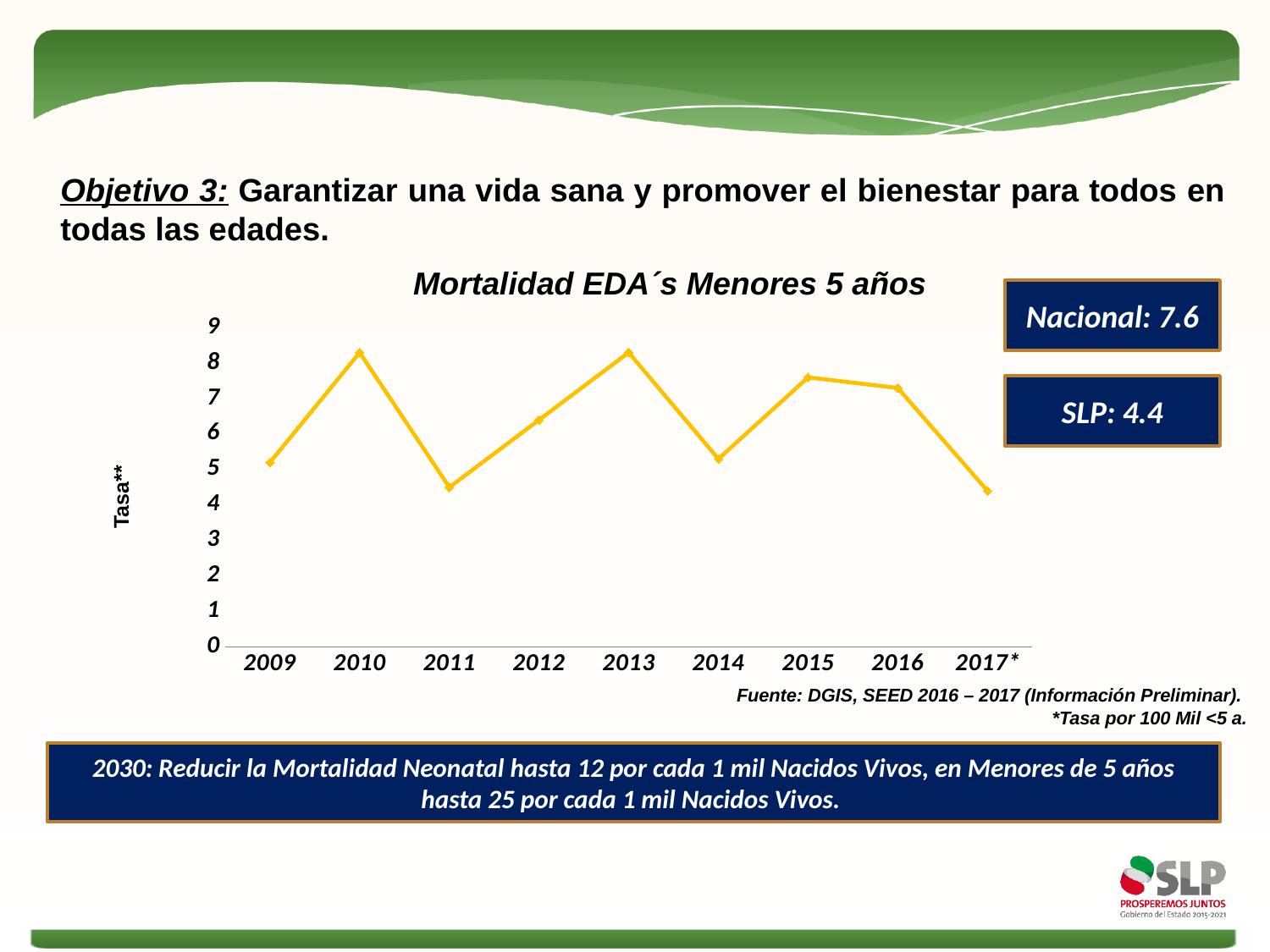

# Objetivo 3: Garantizar una vida sana y promover el bienestar para todos en todas las edades.
Mortalidad EDA´s Menores 5 años
Nacional: 7.6

### Chart

| Category | SLP | Ajustada |
|---|---|---|
| 2009 | None | 5.2 |
| 2010 | None | 8.3 |
| 2011 | None | 4.5 |
| 2012 | None | 6.4 |
| 2013 | None | 8.3 |
| 2014 | None | 5.3 |
| 2015 | None | 7.6 |
| 2016 | None | 7.3 |
| 2017* | None | 4.4 |
SLP: 4.4
Tasa**
Fuente: DGIS, SEED 2016 – 2017 (Información Preliminar).
*Tasa por 100 Mil <5 a.
2030: Reducir la Mortalidad Neonatal hasta 12 por cada 1 mil Nacidos Vivos, en Menores de 5 años hasta 25 por cada 1 mil Nacidos Vivos.